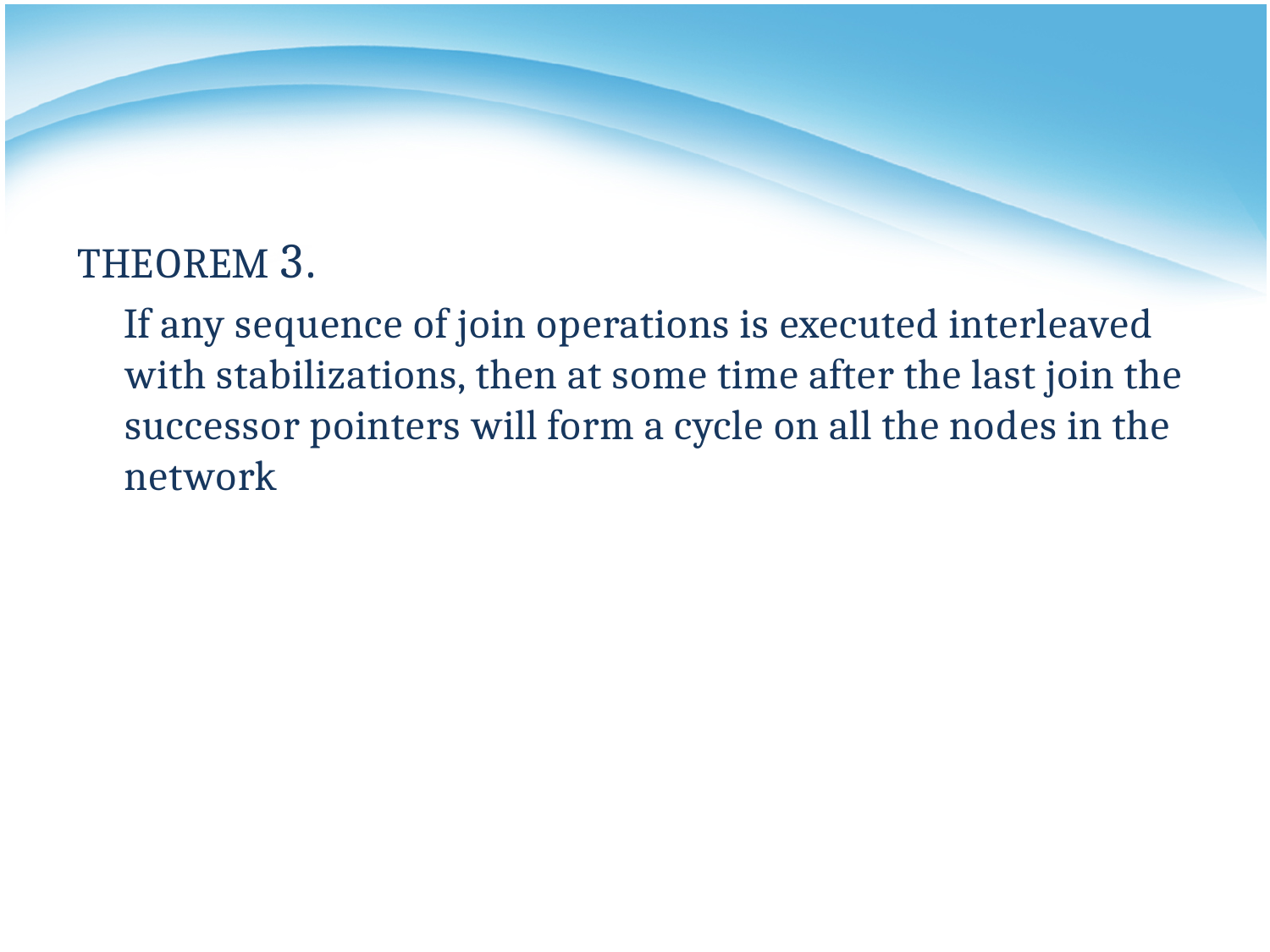

#
THEOREM 3.
	If any sequence of join operations is executed interleaved with stabilizations, then at some time after the last join the successor pointers will form a cycle on all the nodes in the network